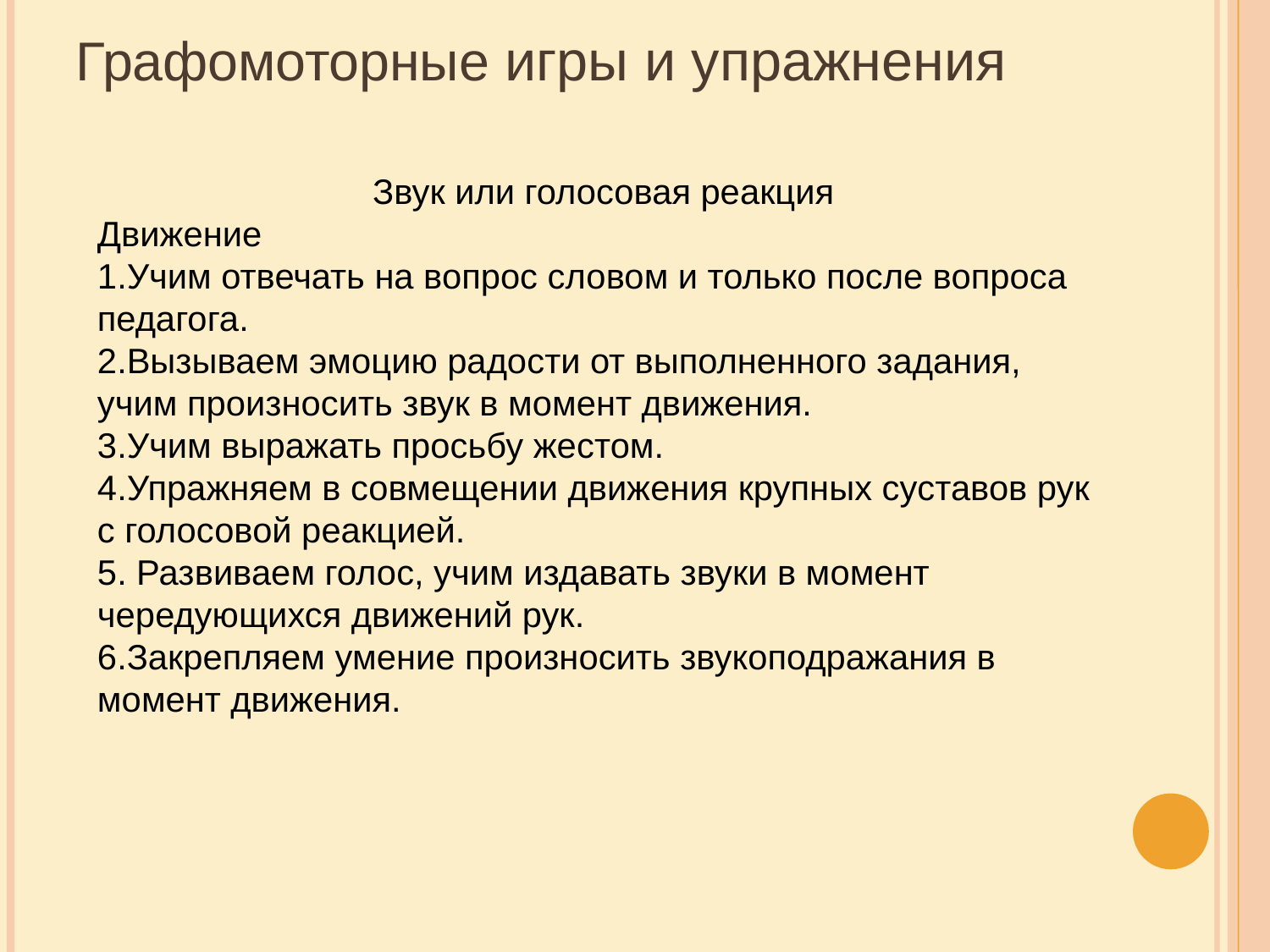

Графомоторные игры и упражнения

Звук или голосовая реакция
Движение
1.Учим отвечать на вопрос словом и только после вопроса педагога.
2.Вызываем эмоцию радости от выполненного задания, учим произносить звук в момент движения.
3.Учим выражать просьбу жестом.
4.Упражняем в совмещении движения крупных суставов рук с голосовой реакцией.
5. Развиваем голос, учим издавать звуки в момент чередующихся движений рук.
6.Закрепляем умение произносить звукоподражания в момент движения.